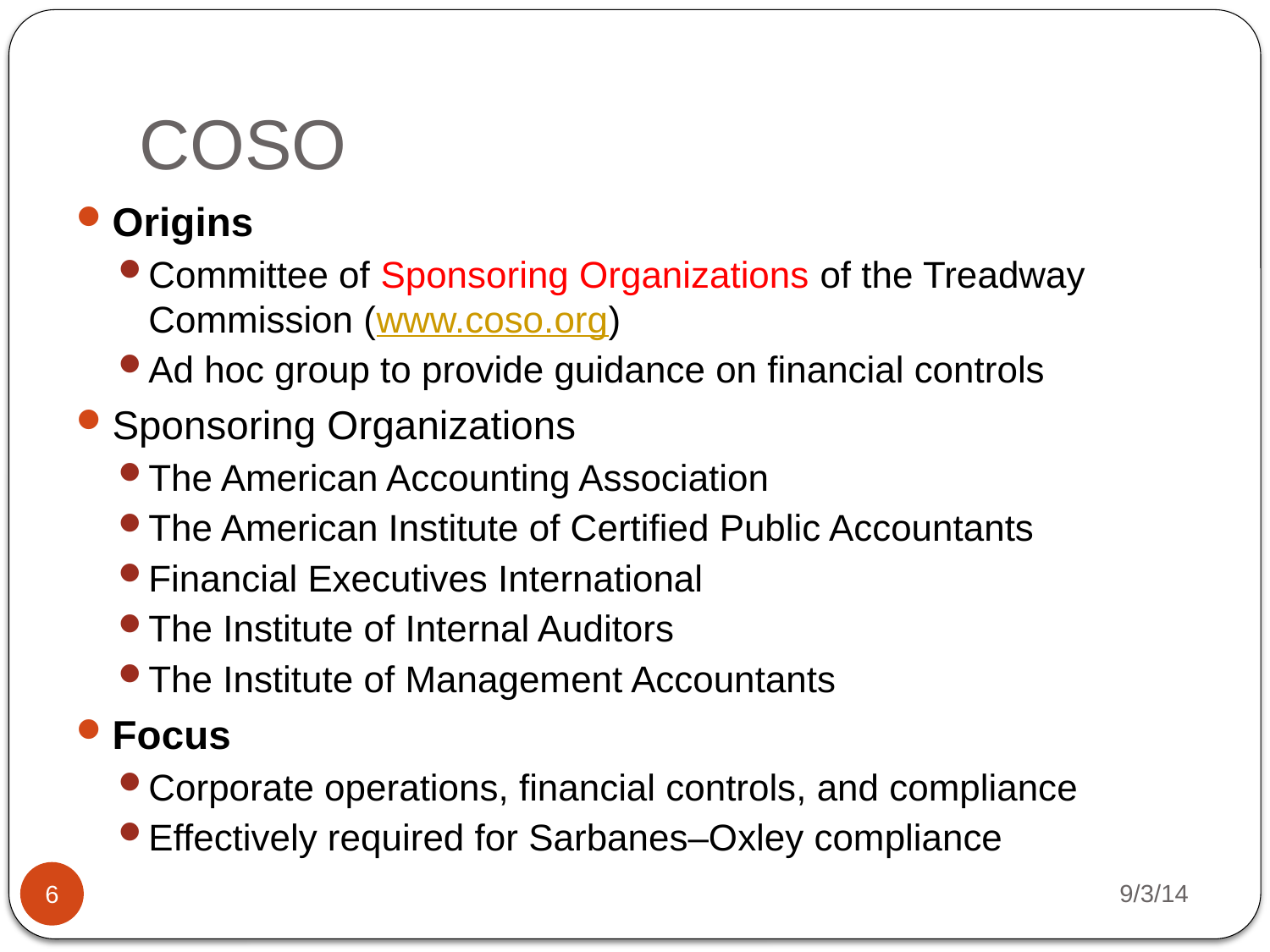

# COSO
Origins
Committee of Sponsoring Organizations of the Treadway Commission (www.coso.org)
Ad hoc group to provide guidance on financial controls
Sponsoring Organizations
The American Accounting Association
The American Institute of Certified Public Accountants
Financial Executives International
The Institute of Internal Auditors
The Institute of Management Accountants
Focus
Corporate operations, financial controls, and compliance
Effectively required for Sarbanes–Oxley compliance

9/3/14
6